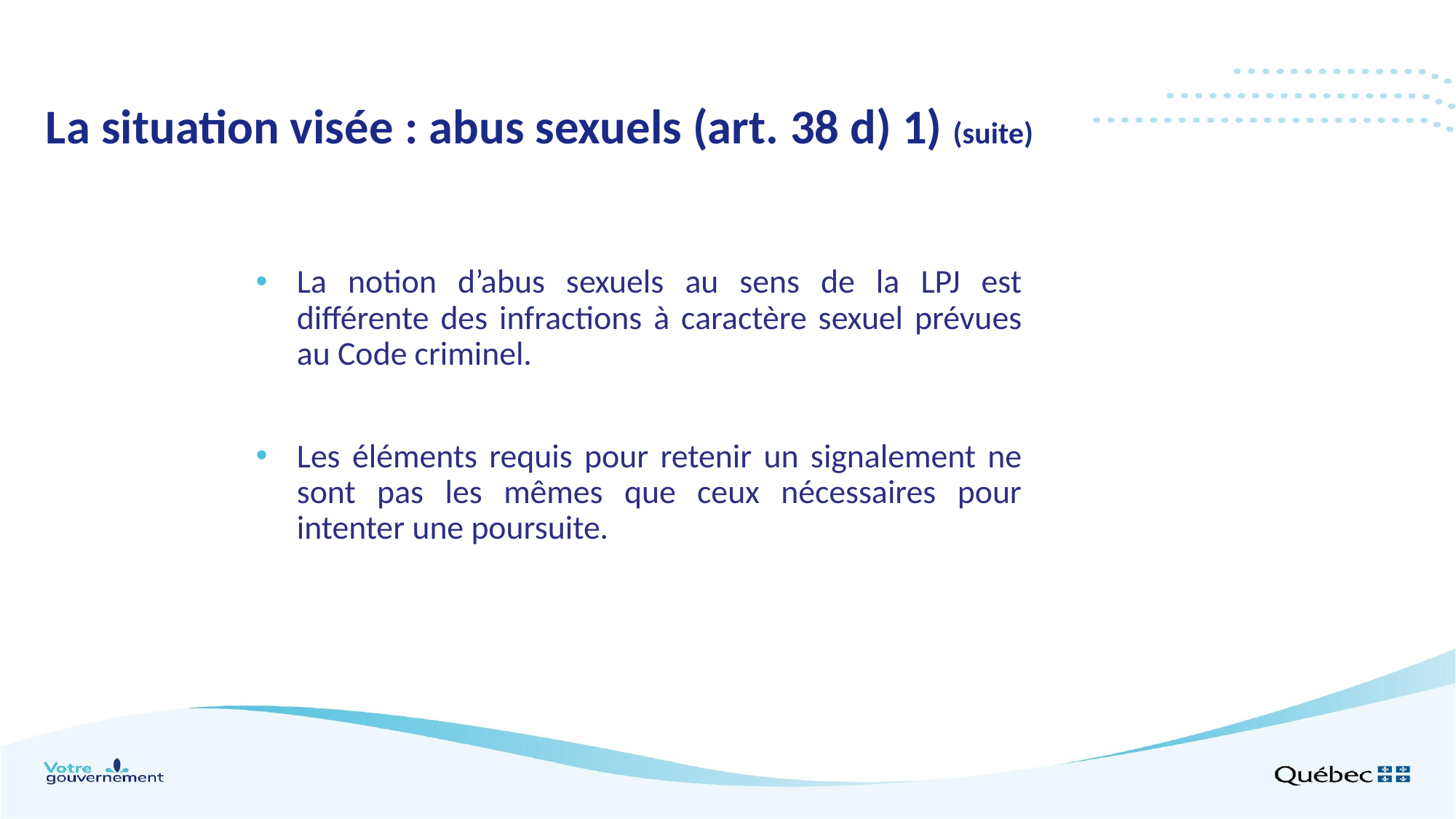

# La situation visée : abus sexuels (art. 38 d) 1) (suite)

La notion d’abus sexuels au sens de la LPJ est différente des infractions à caractère sexuel prévues au Code criminel.

Les éléments requis pour retenir un signalement ne sont pas les mêmes que ceux nécessaires pour intenter une poursuite.